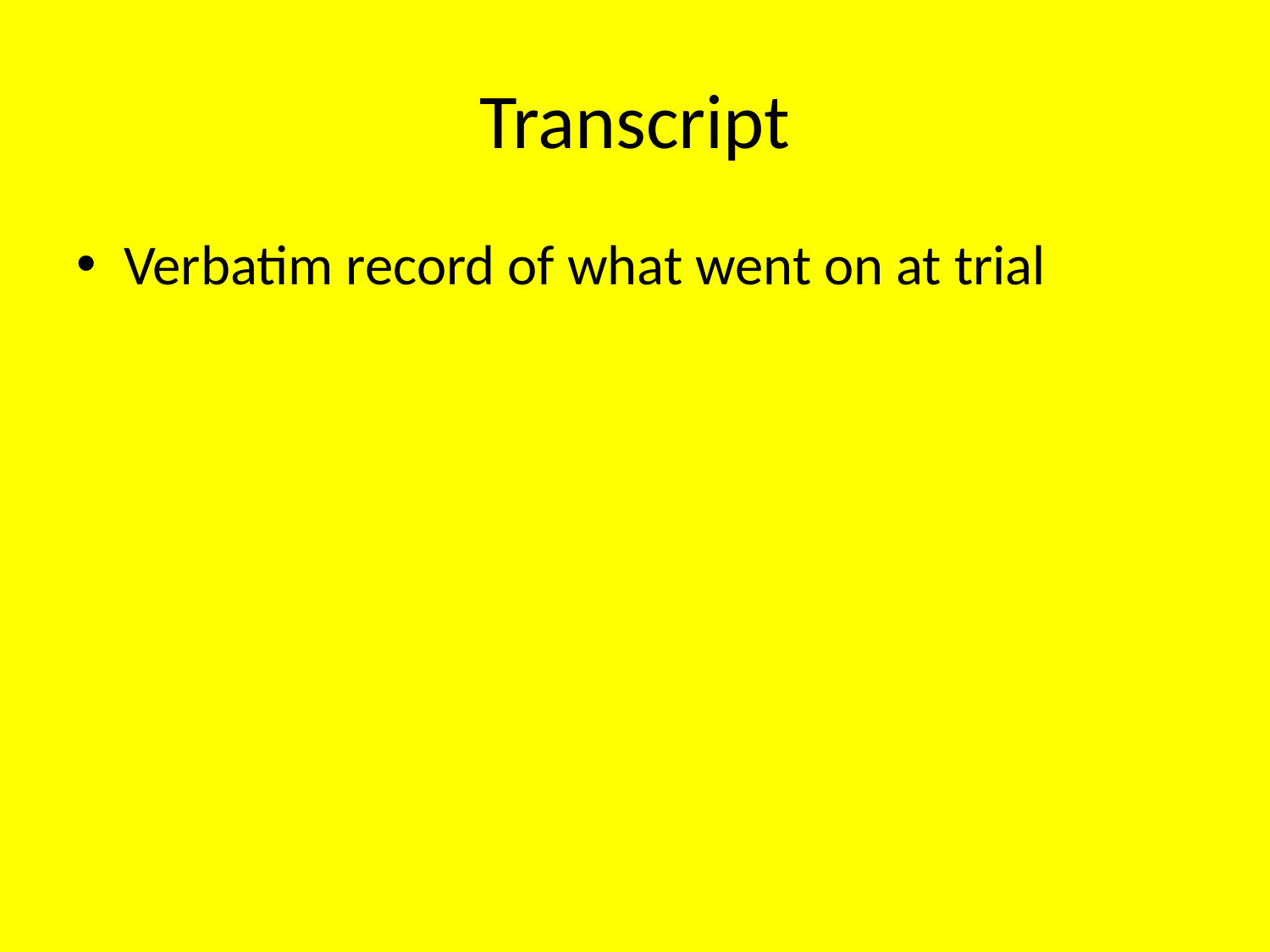

# Transcript
Verbatim record of what went on at trial